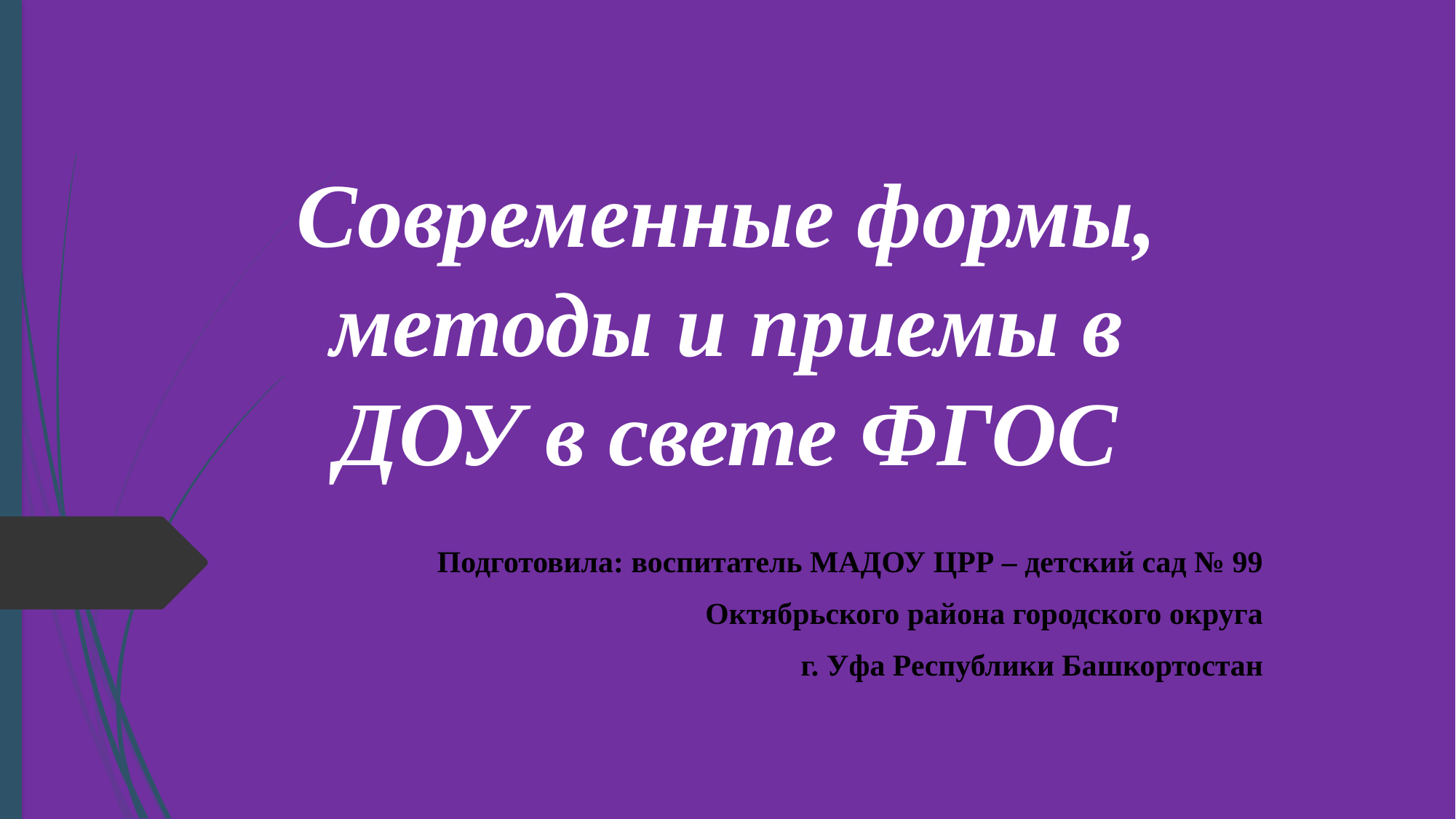

# Современные формы, методы и приемы в ДОУ в свете ФГОС
Подготовила: воспитатель МАДОУ ЦРР – детский сад № 99
Октябрьского района городского округа
 г. Уфа Республики Башкортостан